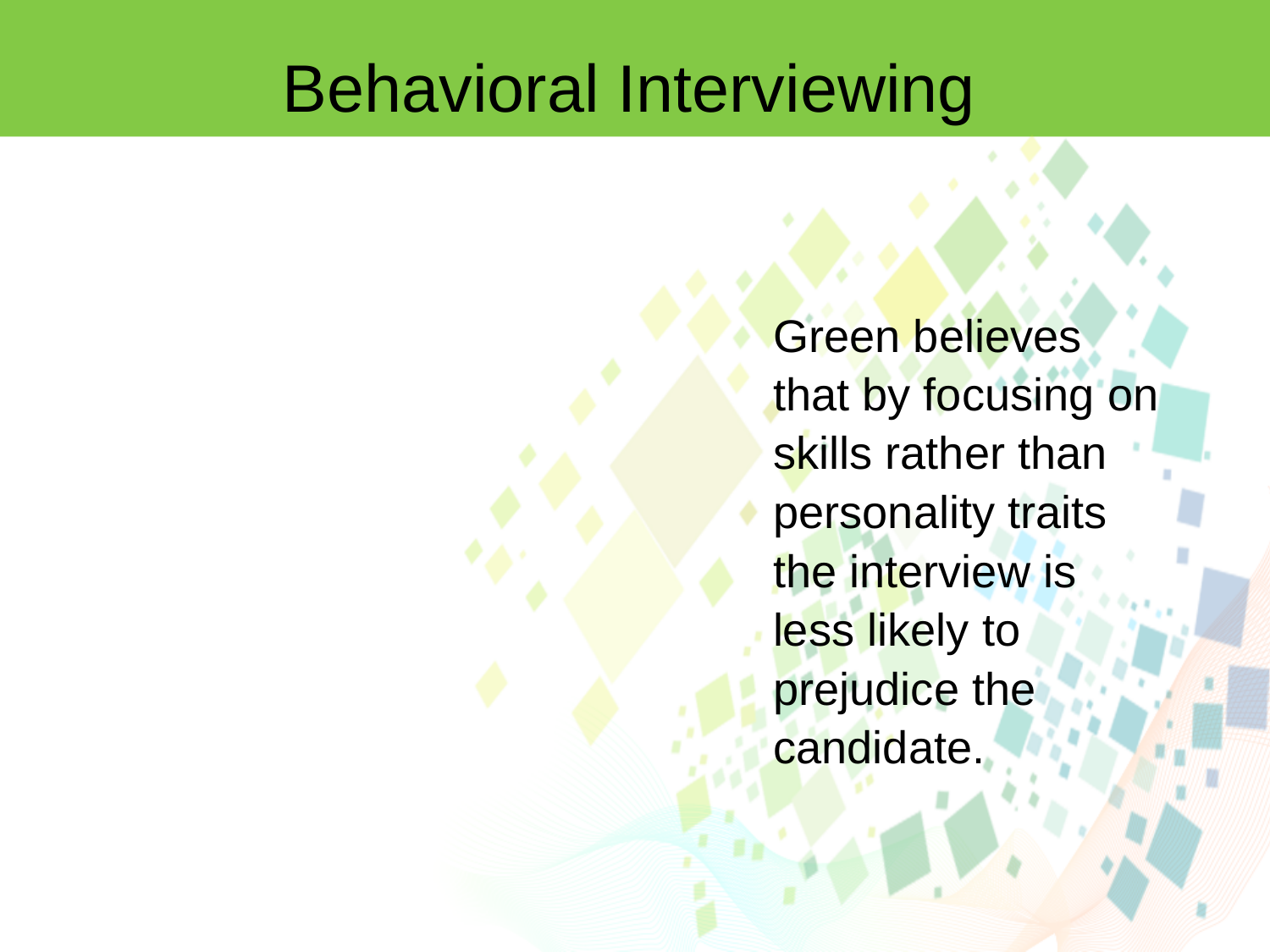

Behavioral Interviewing
Green believes that by focusing on skills rather than personality traits the interview is less likely to prejudice the candidate.